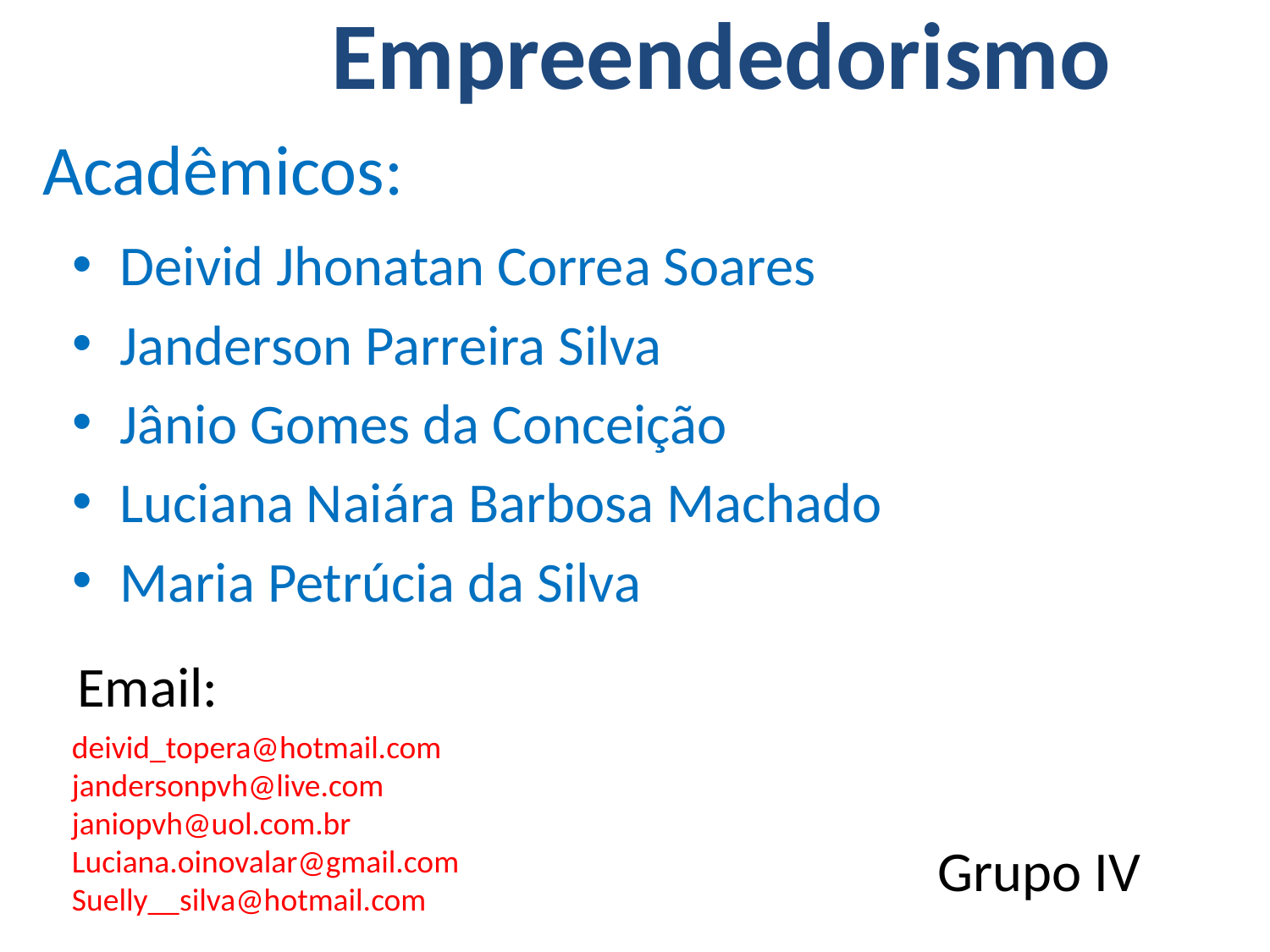

Empreendedorismo
# Acadêmicos:
Deivid Jhonatan Correa Soares
Janderson Parreira Silva
Jânio Gomes da Conceição
Luciana Naiára Barbosa Machado
Maria Petrúcia da Silva
Email:
deivid_topera@hotmail.com
jandersonpvh@live.com
janiopvh@uol.com.br
Luciana.oinovalar@gmail.com
Suelly__silva@hotmail.com
Grupo IV